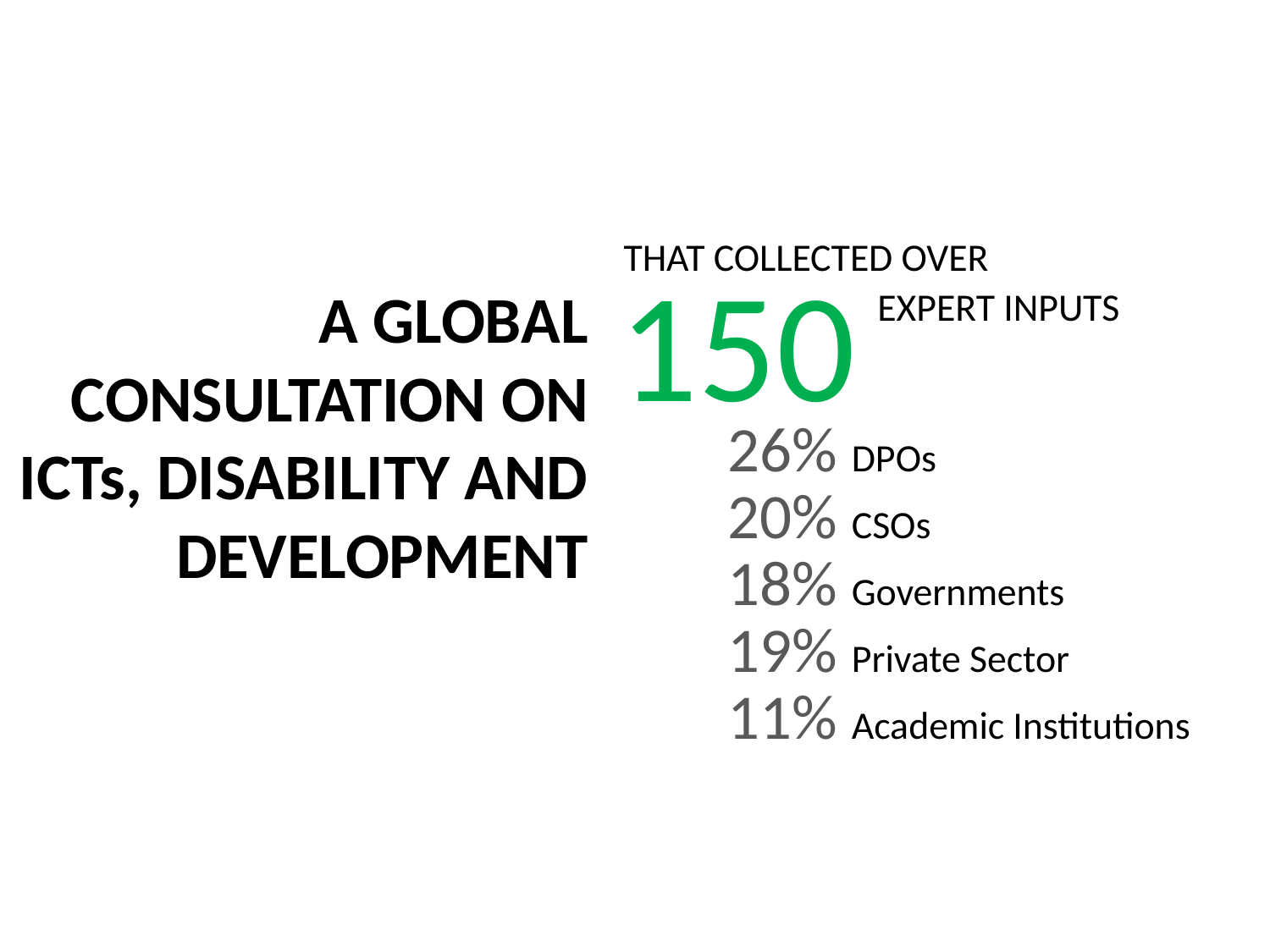

THAT COLLECTED OVER
150
A GLOBAL CONSULTATION ON ICTs, DISABILITY AND DEVELOPMENT
EXPERT INPUTS
26% DPOs
20% CSOs
18% Governments
19% Private Sector
11% Academic Institutions